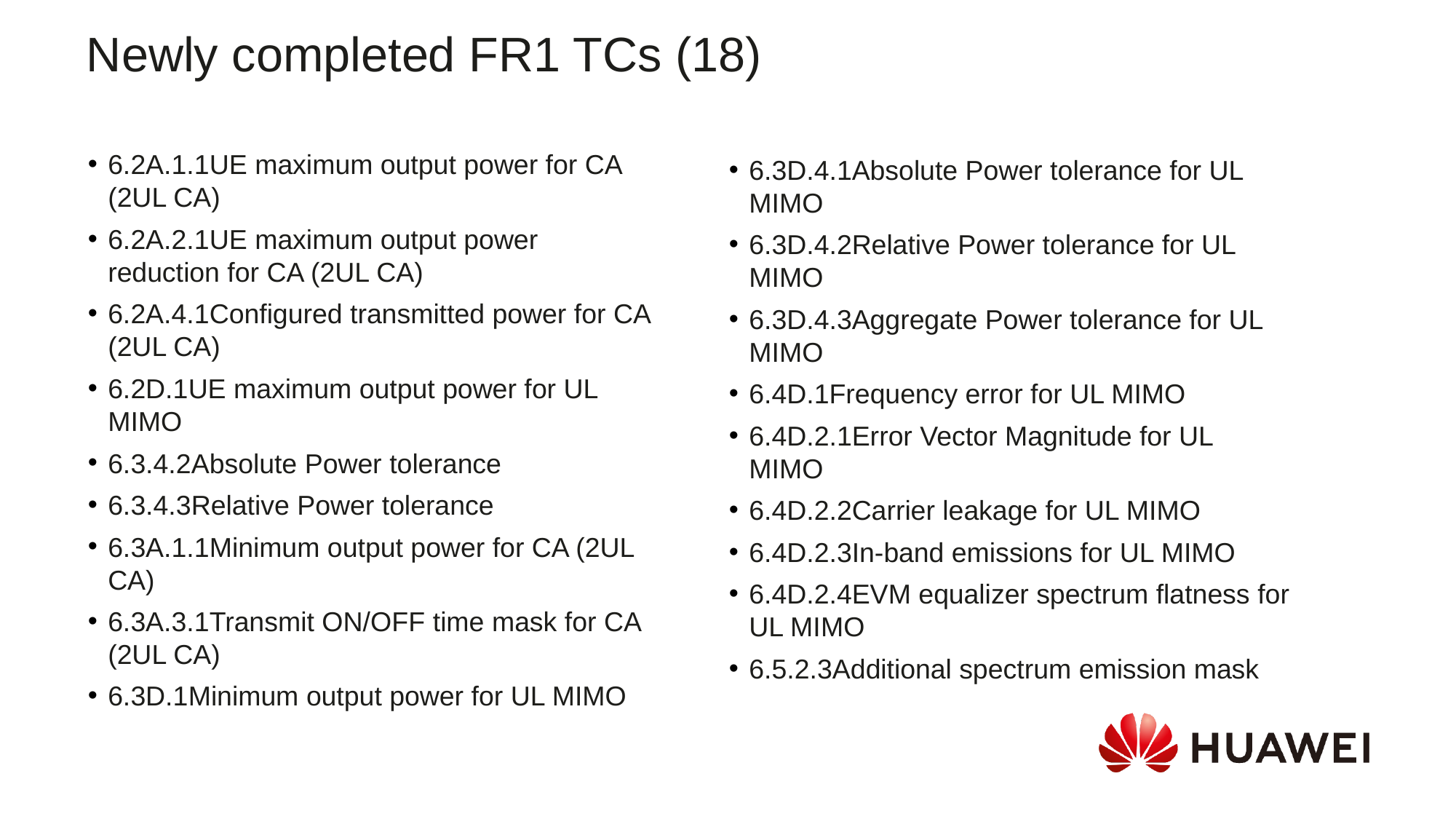

Newly completed FR1 TCs (18)
6.2A.1.1	UE maximum output power for CA (2UL CA)
6.2A.2.1	UE maximum output power reduction for CA (2UL CA)
6.2A.4.1	Configured transmitted power for CA (2UL CA)
6.2D.1	UE maximum output power for UL MIMO
6.3.4.2	Absolute Power tolerance
6.3.4.3	Relative Power tolerance
6.3A.1.1	Minimum output power for CA (2UL CA)
6.3A.3.1	Transmit ON/OFF time mask for CA (2UL CA)
6.3D.1	Minimum output power for UL MIMO
6.3D.4.1	Absolute Power tolerance for UL MIMO
6.3D.4.2	Relative Power tolerance for UL MIMO
6.3D.4.3	Aggregate Power tolerance for UL MIMO
6.4D.1	Frequency error for UL MIMO
6.4D.2.1	Error Vector Magnitude for UL MIMO
6.4D.2.2	Carrier leakage for UL MIMO
6.4D.2.3	In-band emissions for UL MIMO
6.4D.2.4	EVM equalizer spectrum flatness for UL MIMO
6.5.2.3	Additional spectrum emission mask